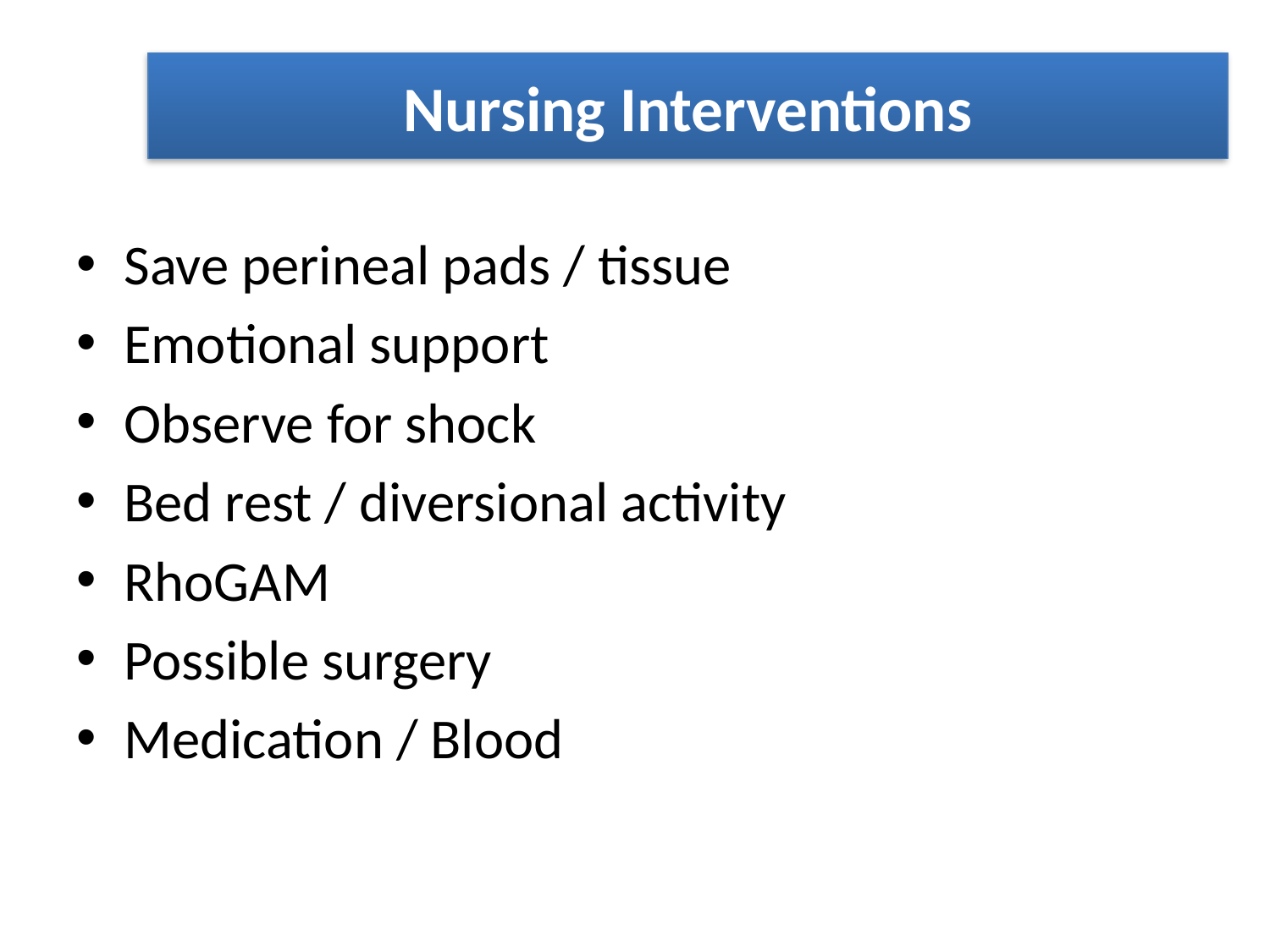

# Nursing Interventions
Save perineal pads / tissue
Emotional support
Observe for shock
Bed rest / diversional activity
RhoGAM
Possible surgery
Medication / Blood